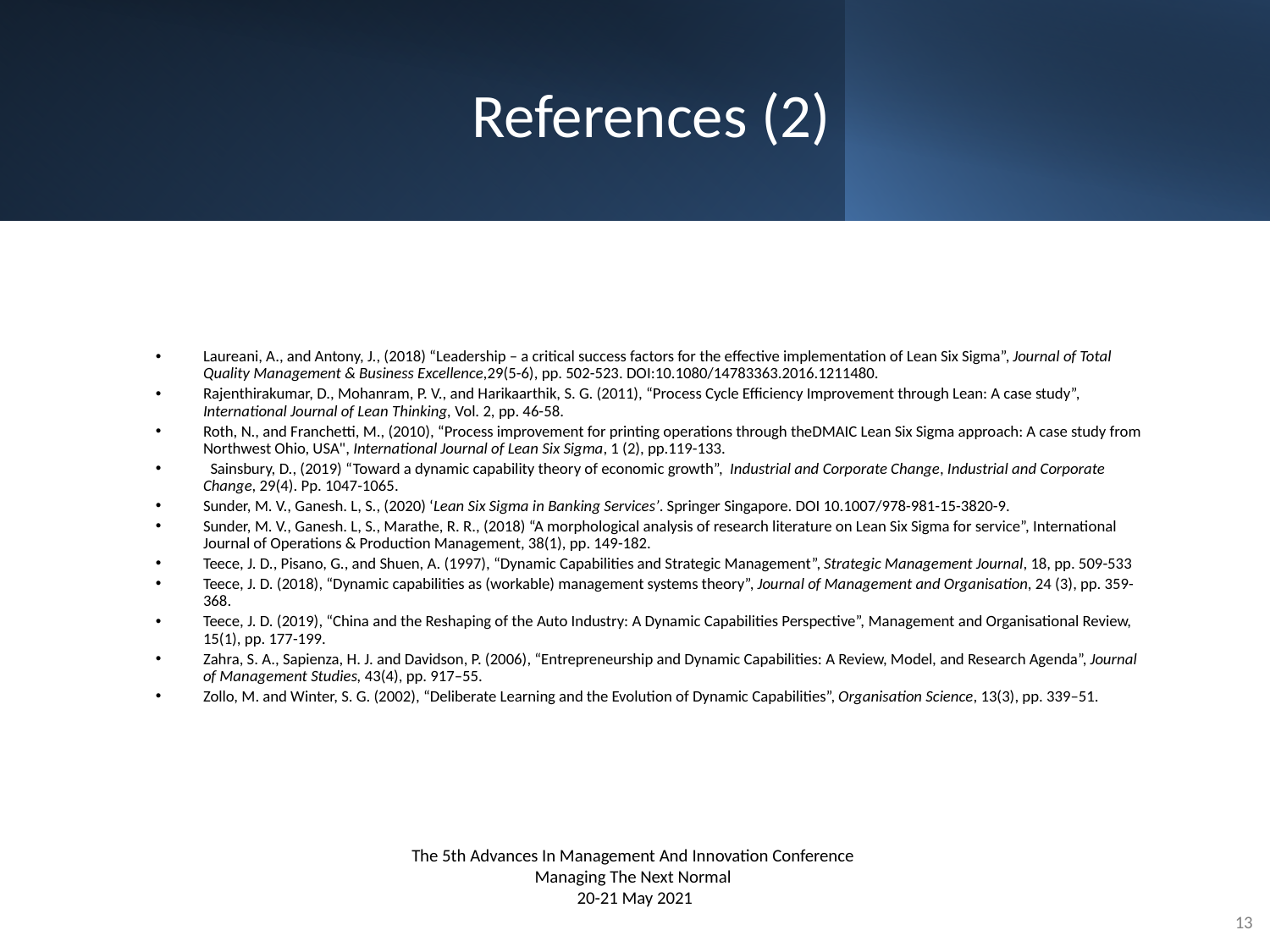

# References (2)
Laureani, A., and Antony, J., (2018) “Leadership – a critical success factors for the effective implementation of Lean Six Sigma”, Journal of Total Quality Management & Business Excellence,29(5-6), pp. 502-523. DOI:10.1080/14783363.2016.1211480.
Rajenthirakumar, D., Mohanram, P. V., and Harikaarthik, S. G. (2011), “Process Cycle Efficiency Improvement through Lean: A case study”,  International Journal of Lean Thinking, Vol. 2, pp. 46-58.
Roth, N., and Franchetti, M., (2010), “Process improvement for printing operations through theDMAIC Lean Six Sigma approach: A case study from Northwest Ohio, USA", International Journal of Lean Six Sigma, 1 (2), pp.119-133.
  Sainsbury, D., (2019) “Toward a dynamic capability theory of economic growth”,  Industrial and Corporate Change, Industrial and Corporate Change, 29(4). Pp. 1047-1065.
Sunder, M. V., Ganesh. L, S., (2020) ‘Lean Six Sigma in Banking Services’. Springer Singapore. DOI 10.1007/978-981-15-3820-9.
Sunder, M. V., Ganesh. L, S., Marathe, R. R., (2018) “A morphological analysis of research literature on Lean Six Sigma for service”, International Journal of Operations & Production Management, 38(1), pp. 149-182.
Teece, J. D., Pisano, G., and Shuen, A. (1997), “Dynamic Capabilities and Strategic Management”, Strategic Management Journal, 18, pp. 509-533
Teece, J. D. (2018), “Dynamic capabilities as (workable) management systems theory”, Journal of Management and Organisation, 24 (3), pp. 359-368.
Teece, J. D. (2019), “China and the Reshaping of the Auto Industry: A Dynamic Capabilities Perspective”, Management and Organisational Review, 15(1), pp. 177-199.
Zahra, S. A., Sapienza, H. J. and Davidson, P. (2006), “Entrepreneurship and Dynamic Capabilities: A Review, Model, and Research Agenda”, Journal of Management Studies, 43(4), pp. 917–55.
Zollo, M. and Winter, S. G. (2002), “Deliberate Learning and the Evolution of Dynamic Capabilities”, Organisation Science, 13(3), pp. 339–51.

The 5th Advances In Management And Innovation Conference
Managing The Next Normal
20-21 May 2021

13